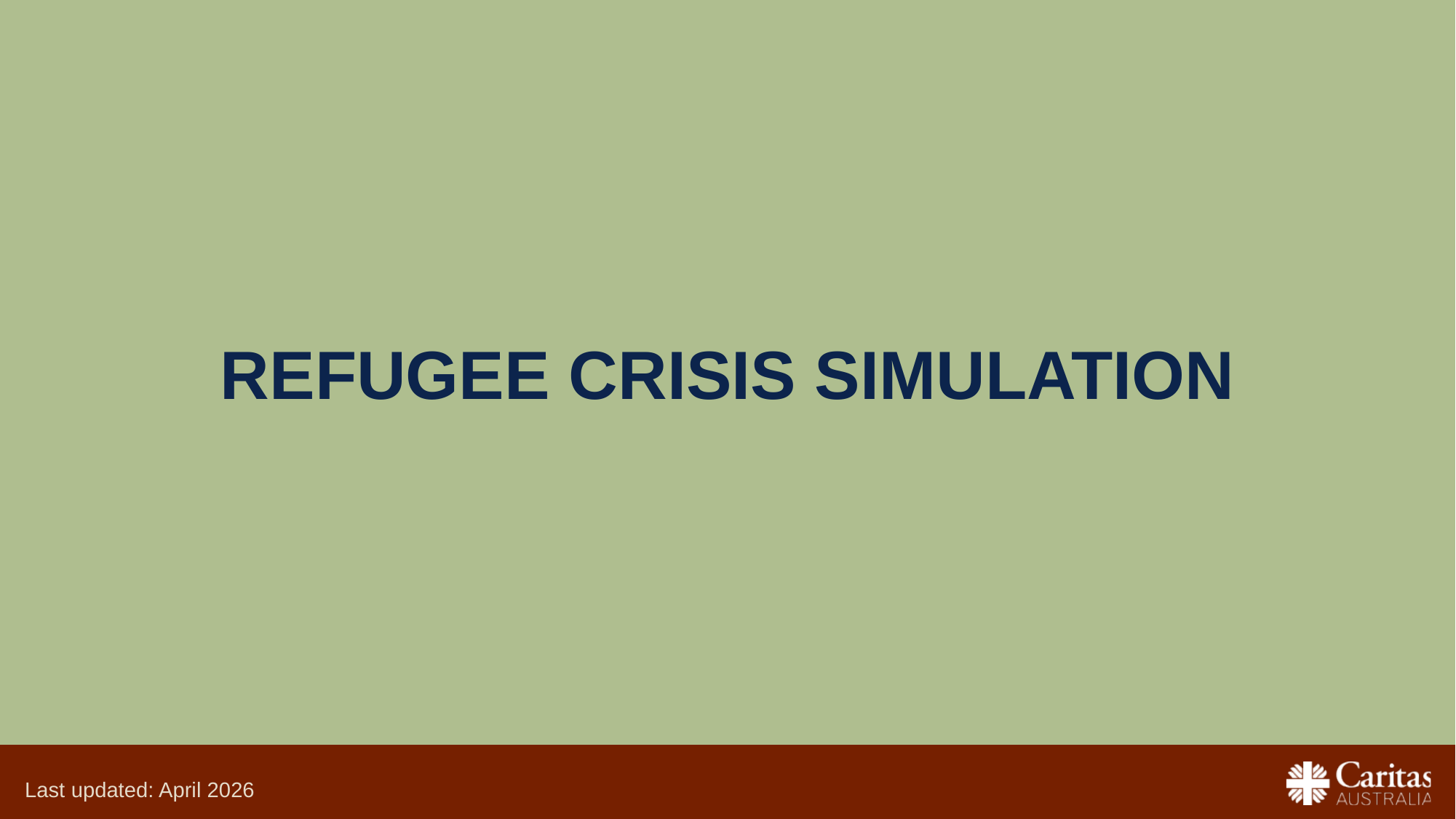

# Refugee crisis simulation
Last updated: April 2026